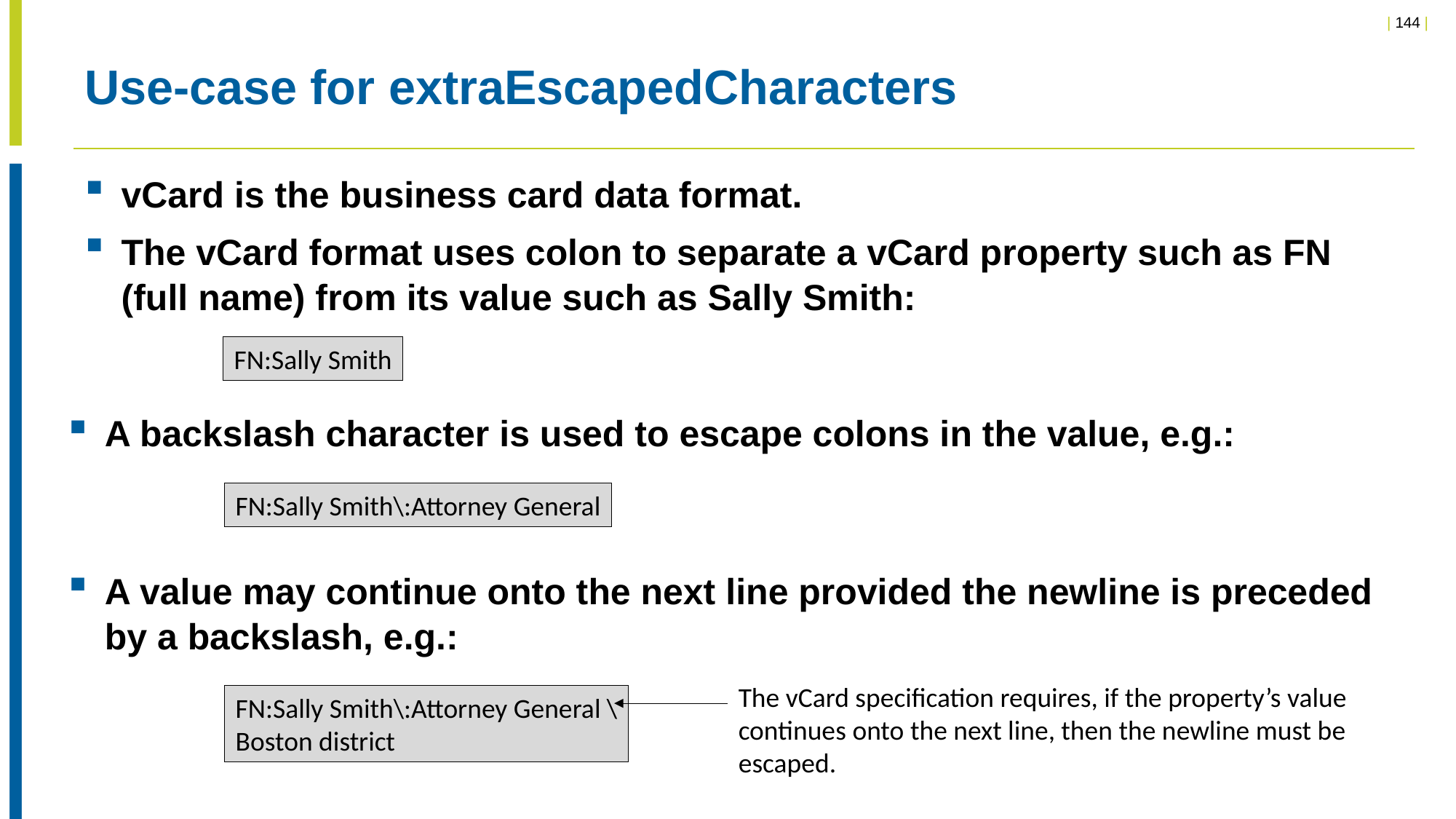

# Use-case for extraEscapedCharacters
vCard is the business card data format.
The vCard format uses colon to separate a vCard property such as FN (full name) from its value such as Sally Smith:
FN:Sally Smith
A backslash character is used to escape colons in the value, e.g.:
FN:Sally Smith\:Attorney General
A value may continue onto the next line provided the newline is preceded by a backslash, e.g.:
The vCard specification requires, if the property’s value continues onto the next line, then the newline must be escaped.
FN:Sally Smith\:Attorney General \
Boston district